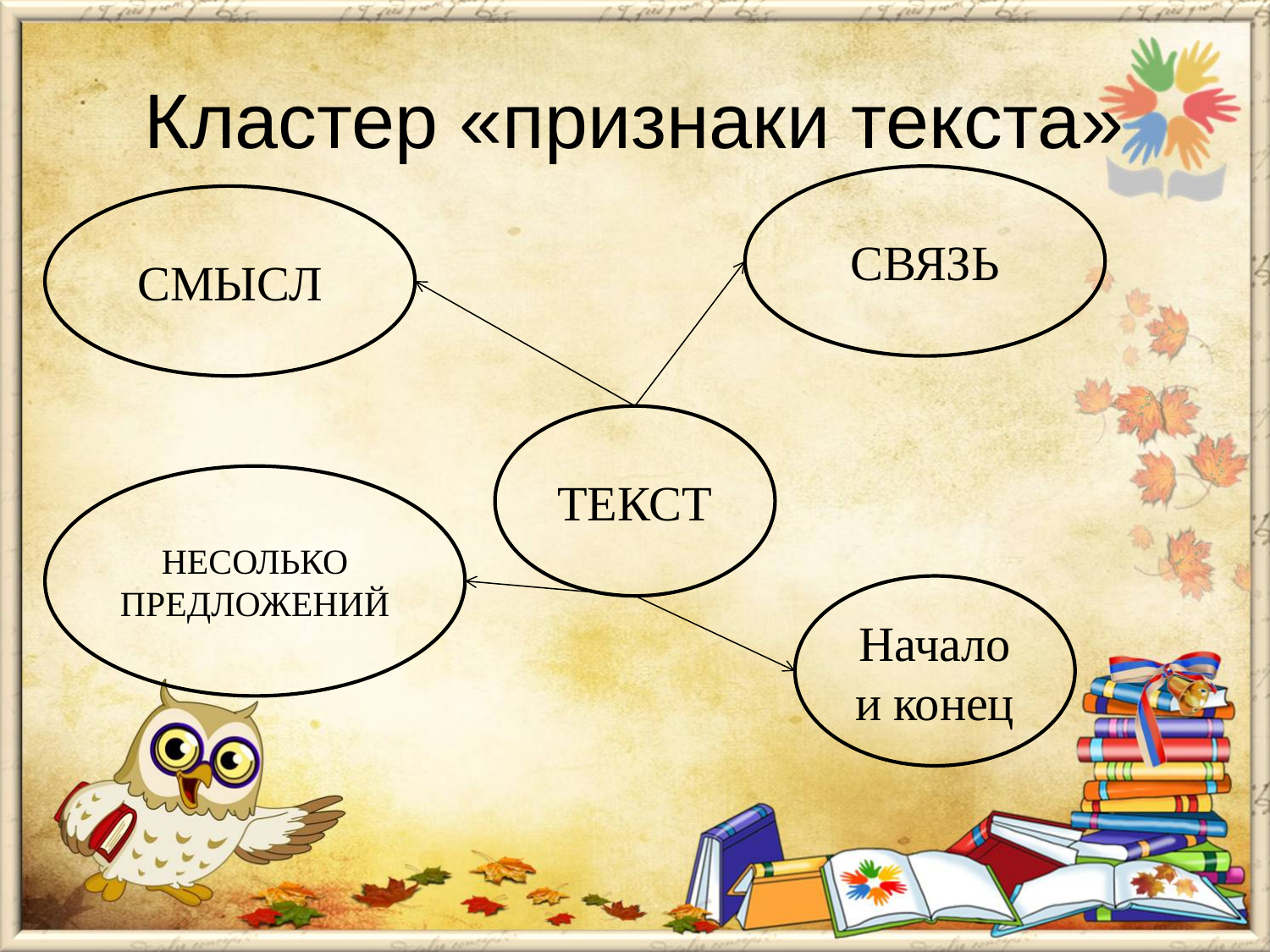

# Кластер «признаки текста»
СВЯЗЬ
СМЫСЛ
ТЕКСТ
НЕСОЛЬКО ПРЕДЛОЖЕНИЙ
Начало и конец